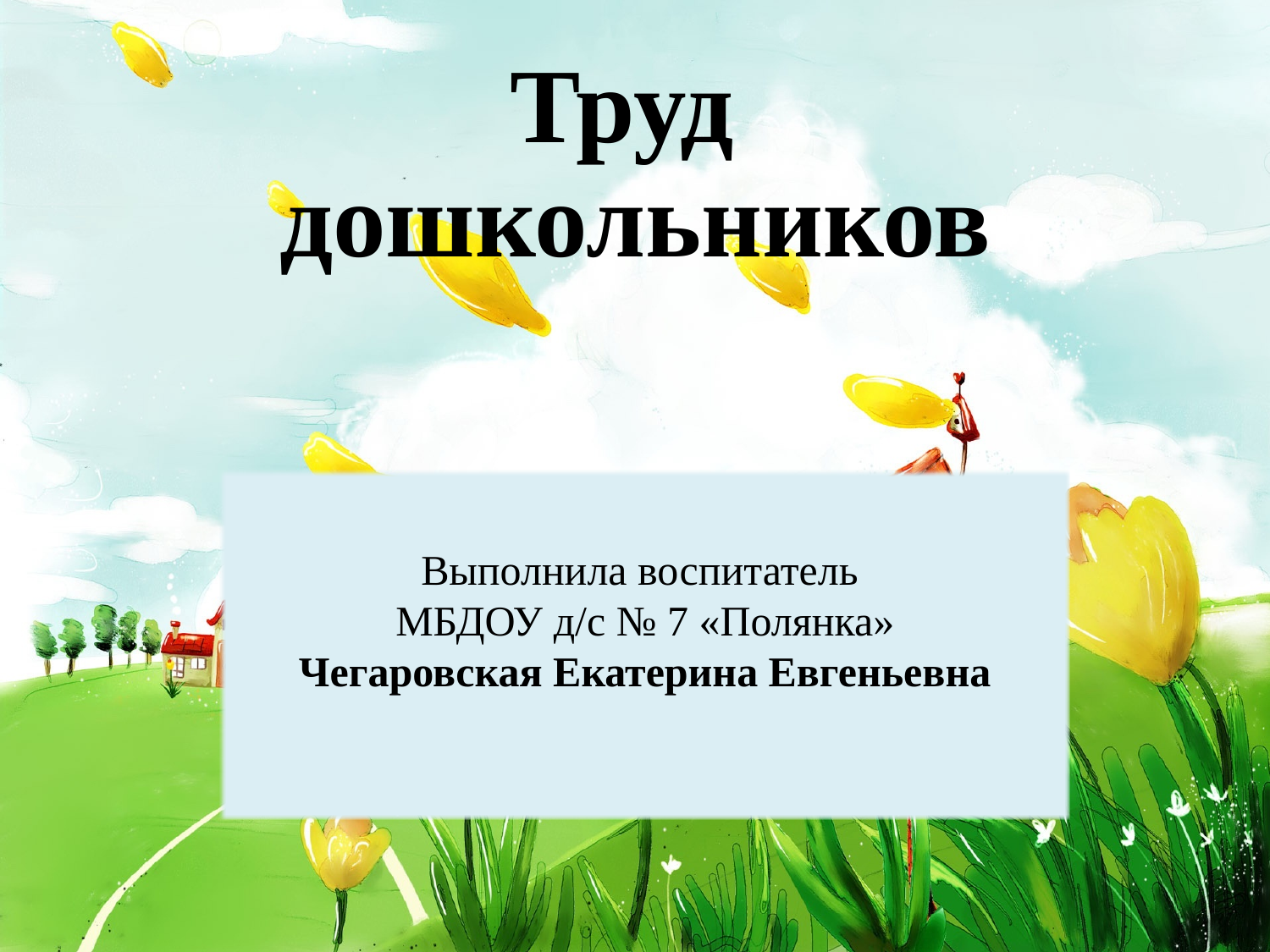

Труд
дошкольников
Выполнила воспитатель
МБДОУ д/с № 7 «Полянка»
Чегаровская Екатерина Евгеньевна